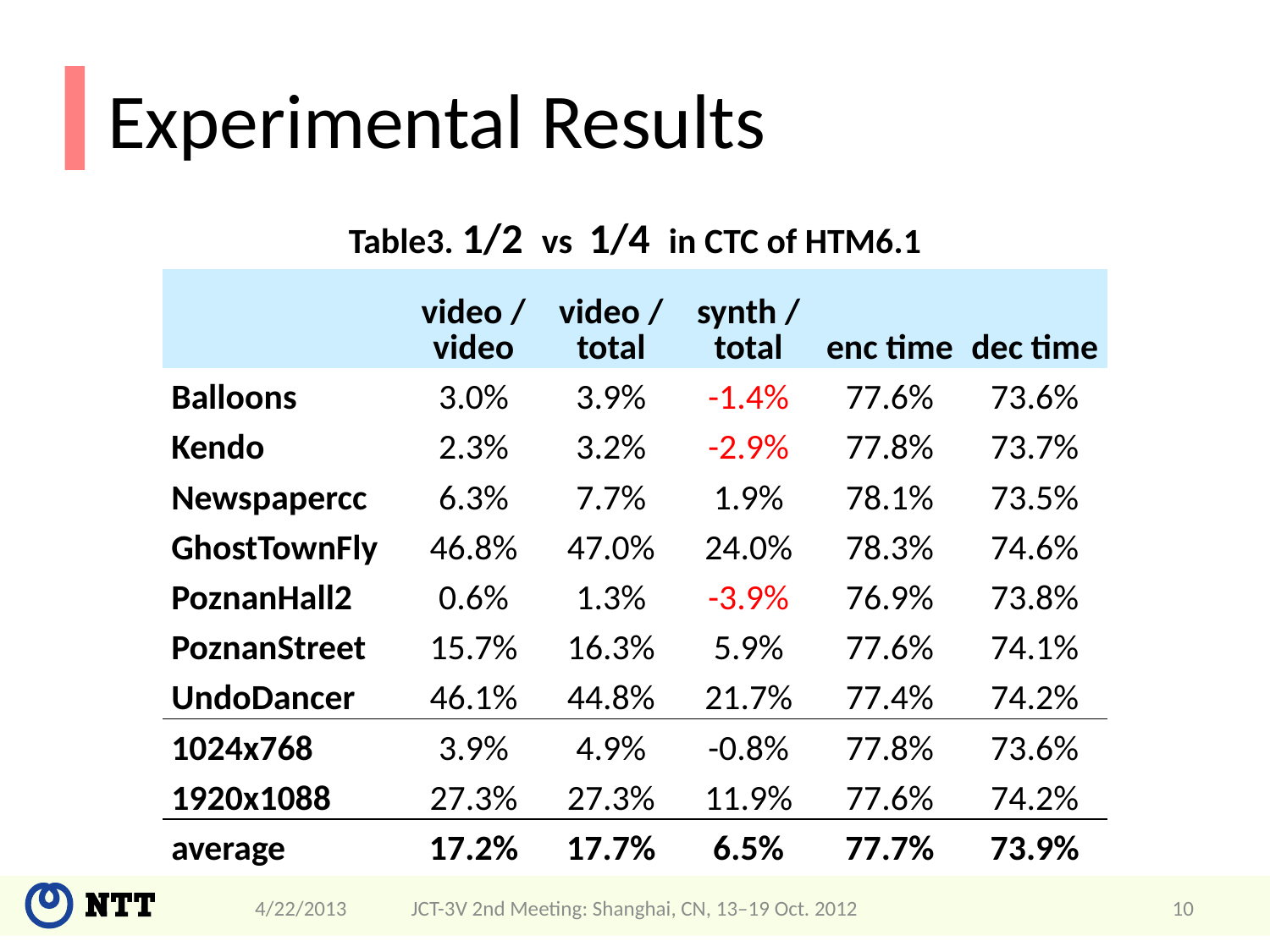

# Experimental Results
Table3. 1/2  vs  1/4  in CTC of HTM6.1
|  | video / video | video / total | synth / total | enc time | dec time |
| --- | --- | --- | --- | --- | --- |
| Balloons | 3.0% | 3.9% | -1.4% | 77.6% | 73.6% |
| Kendo | 2.3% | 3.2% | -2.9% | 77.8% | 73.7% |
| Newspapercc | 6.3% | 7.7% | 1.9% | 78.1% | 73.5% |
| GhostTownFly | 46.8% | 47.0% | 24.0% | 78.3% | 74.6% |
| PoznanHall2 | 0.6% | 1.3% | -3.9% | 76.9% | 73.8% |
| PoznanStreet | 15.7% | 16.3% | 5.9% | 77.6% | 74.1% |
| UndoDancer | 46.1% | 44.8% | 21.7% | 77.4% | 74.2% |
| 1024x768 | 3.9% | 4.9% | -0.8% | 77.8% | 73.6% |
| 1920x1088 | 27.3% | 27.3% | 11.9% | 77.6% | 74.2% |
| average | 17.2% | 17.7% | 6.5% | 77.7% | 73.9% |
4/22/2013
JCT-3V 2nd Meeting: Shanghai, CN, 13–19 Oct. 2012
10